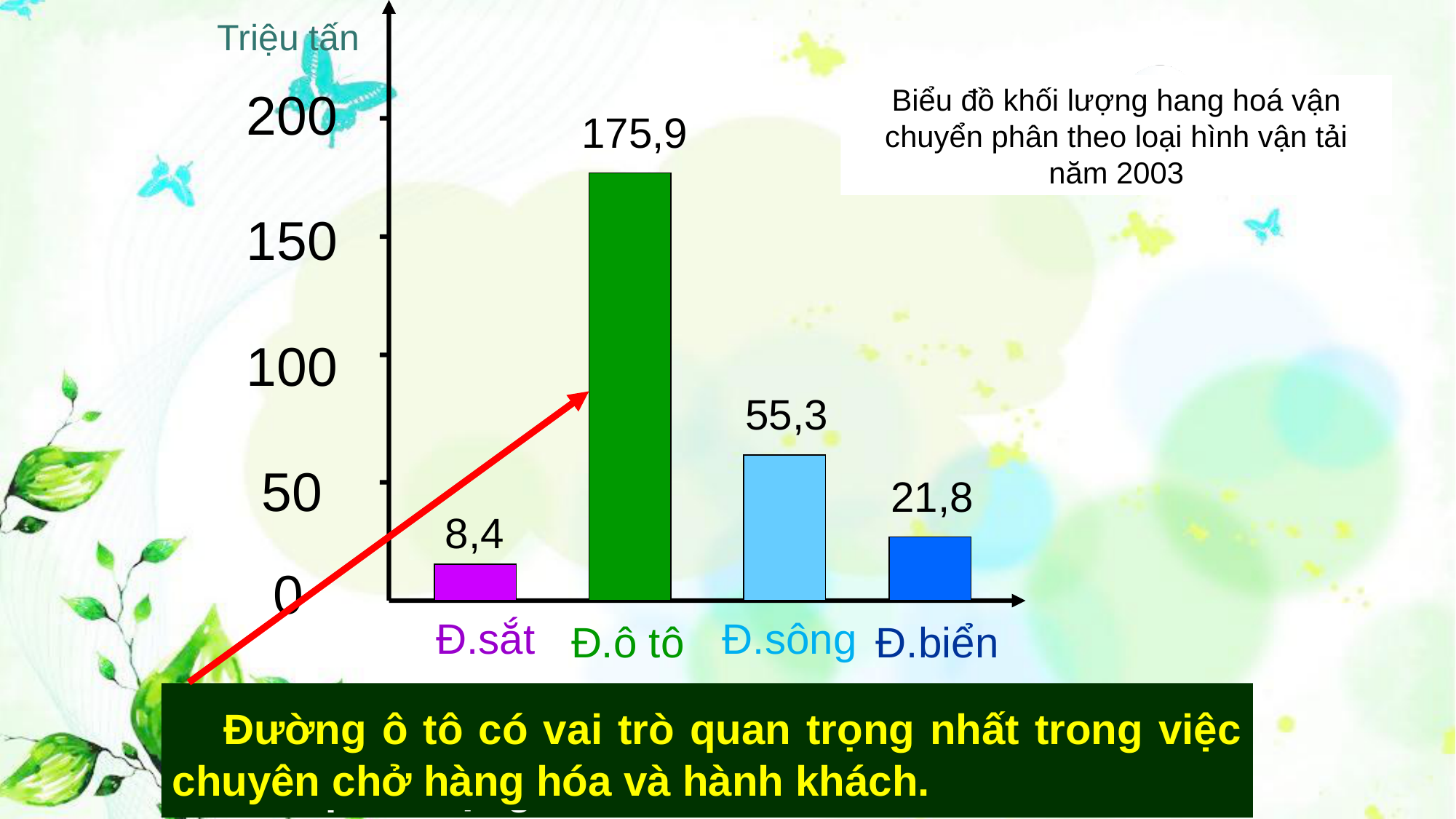

Triệu tấn
 200
 150
 100
  50
Biểu đồ khối lượng hang hoá vận chuyển phân theo loại hình vận tải năm 2003
175,9

55,3

21,8

8,4

0

Đ.sắt

Đ.sông
Đ.ô tô
Đ.biển
   Quan sát biểu đồ, cho biết loại hình vận tải nào có vai trò quan trọng nhất?
   Đường ô tô có vai trò quan trọng nhất trong việc chuyên chở hàng hóa và hành khách.